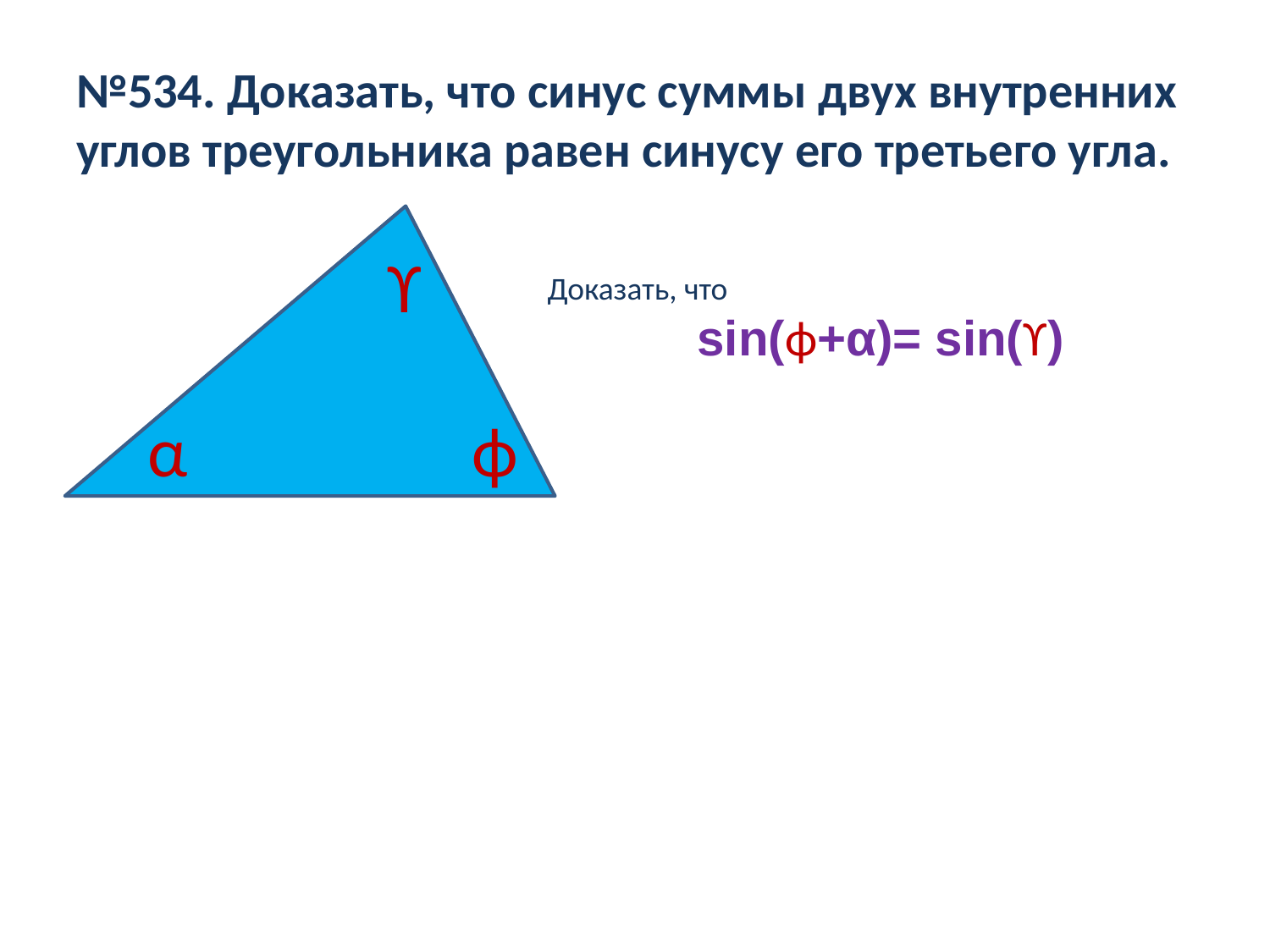

# №534. Доказать, что синус суммы двух внутренних углов треугольника равен синусу его третьего угла.

ϒ
Доказать, что
 sin(ϕ+α)= sin(ϒ)

α
ϕ